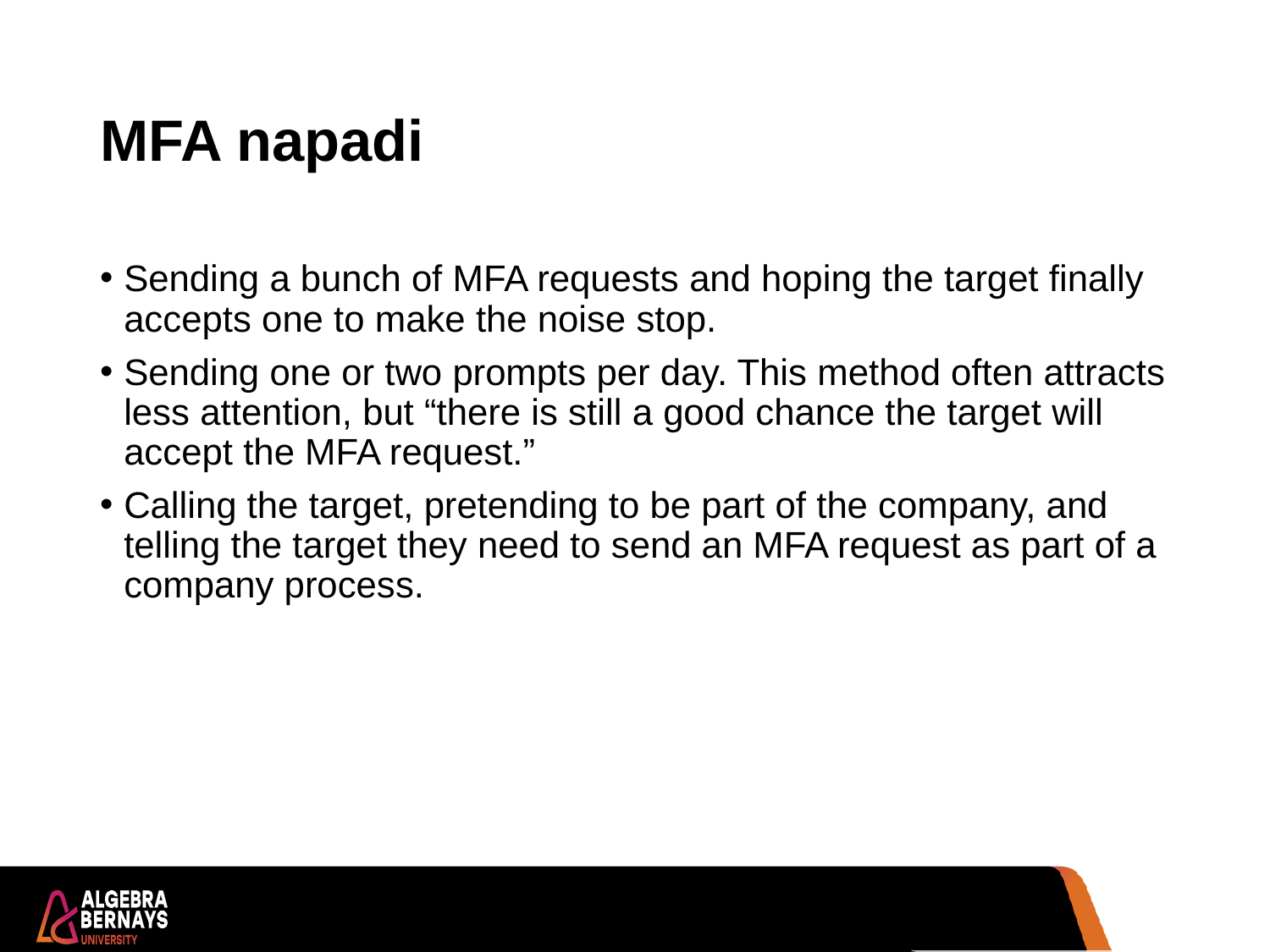

# MFA napadi
Sending a bunch of MFA requests and hoping the target finally accepts one to make the noise stop.
Sending one or two prompts per day. This method often attracts less attention, but “there is still a good chance the target will accept the MFA request.”
Calling the target, pretending to be part of the company, and telling the target they need to send an MFA request as part of a company process.